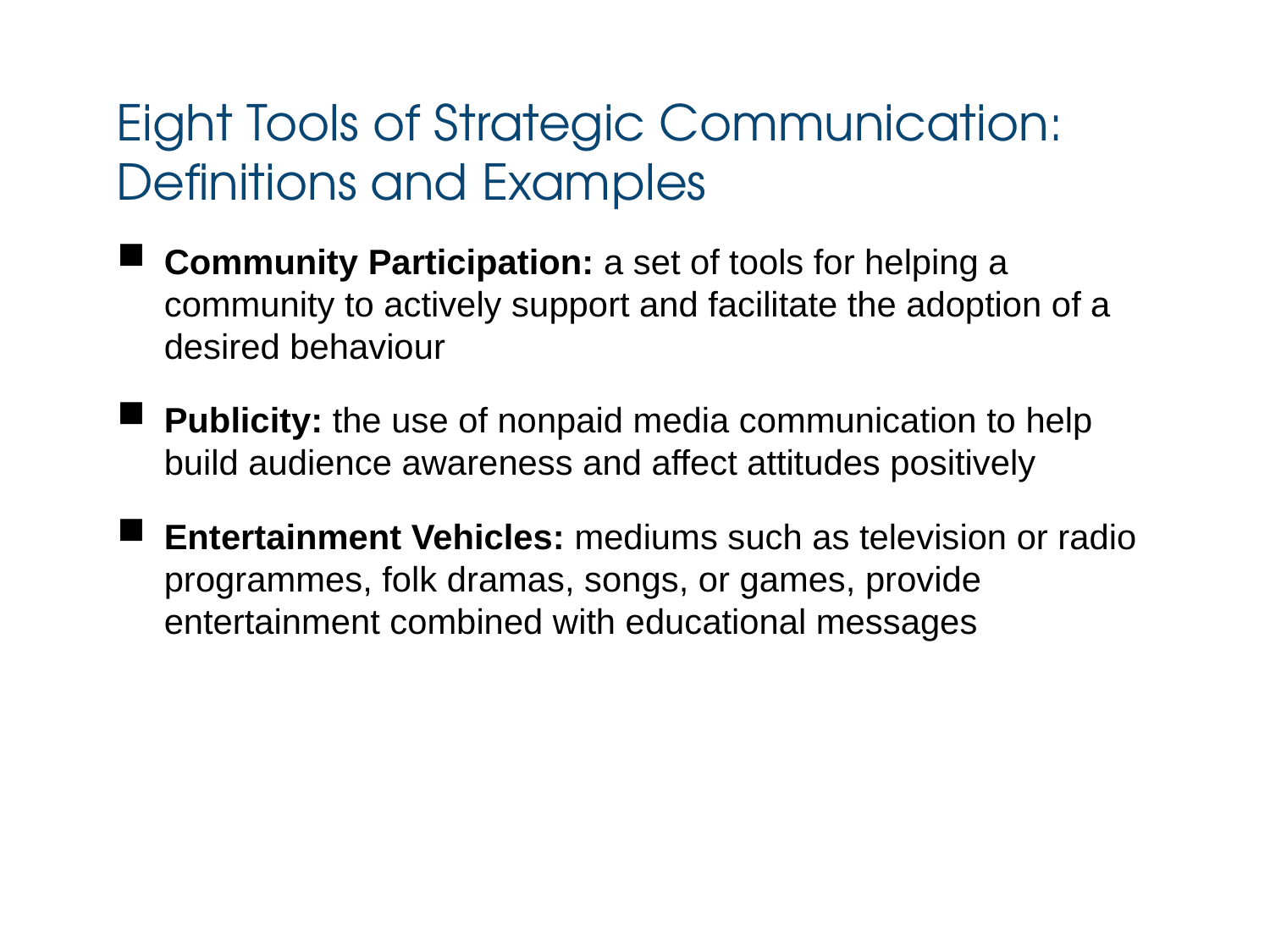

# Eight Tools of Strategic Communication:  Definitions and Examples
Community Participation: a set of tools for helping a community to actively support and facilitate the adoption of a desired behaviour
Publicity: the use of nonpaid media communication to help build audience awareness and affect attitudes positively
Entertainment Vehicles: mediums such as television or radio programmes, folk dramas, songs, or games, provide entertainment combined with educational messages